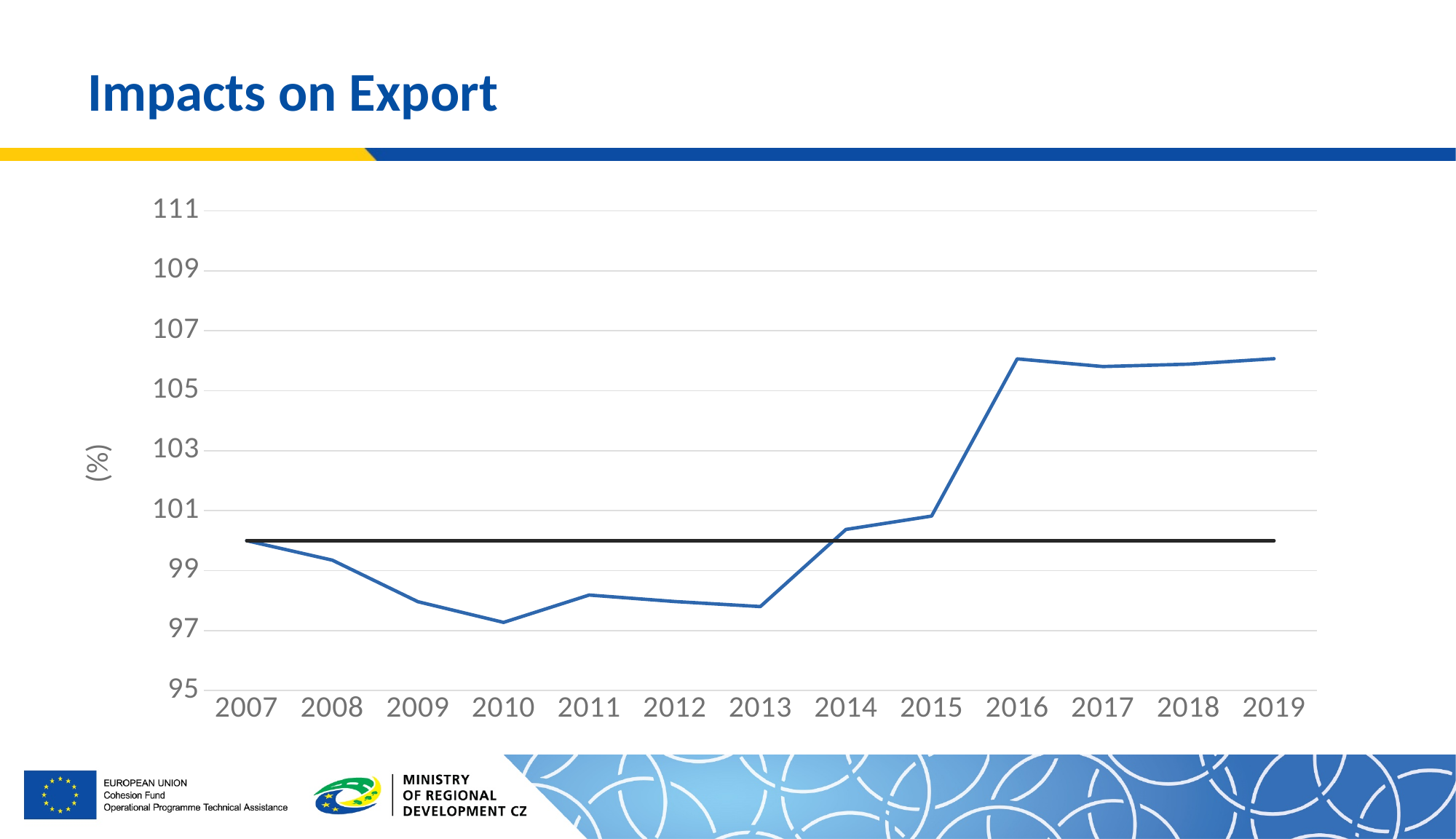

# Impacts on Export

### Chart

| Category | BASE |  |
|---|---|---|
| 2007 | 100.0 | 100.0 |
| 2008 | 99.34932943192617 | 100.0 |
| 2009 | 97.96490149313838 | 100.0 |
| 2010 | 97.27592318478445 | 100.0 |
| 2011 | 98.18745098345816 | 100.0 |
| 2012 | 97.97164042438219 | 100.0 |
| 2013 | 97.80350719771954 | 100.0 |
| 2014 | 100.37462348875214 | 100.0 |
| 2015 | 100.81970082031481 | 100.0 |
| 2016 | 106.06393664450013 | 100.0 |
| 2017 | 105.8086455683316 | 100.0 |
| 2018 | 105.8876756715249 | 100.0 |
| 2019 | 106.06845818224454 | 100.0 |